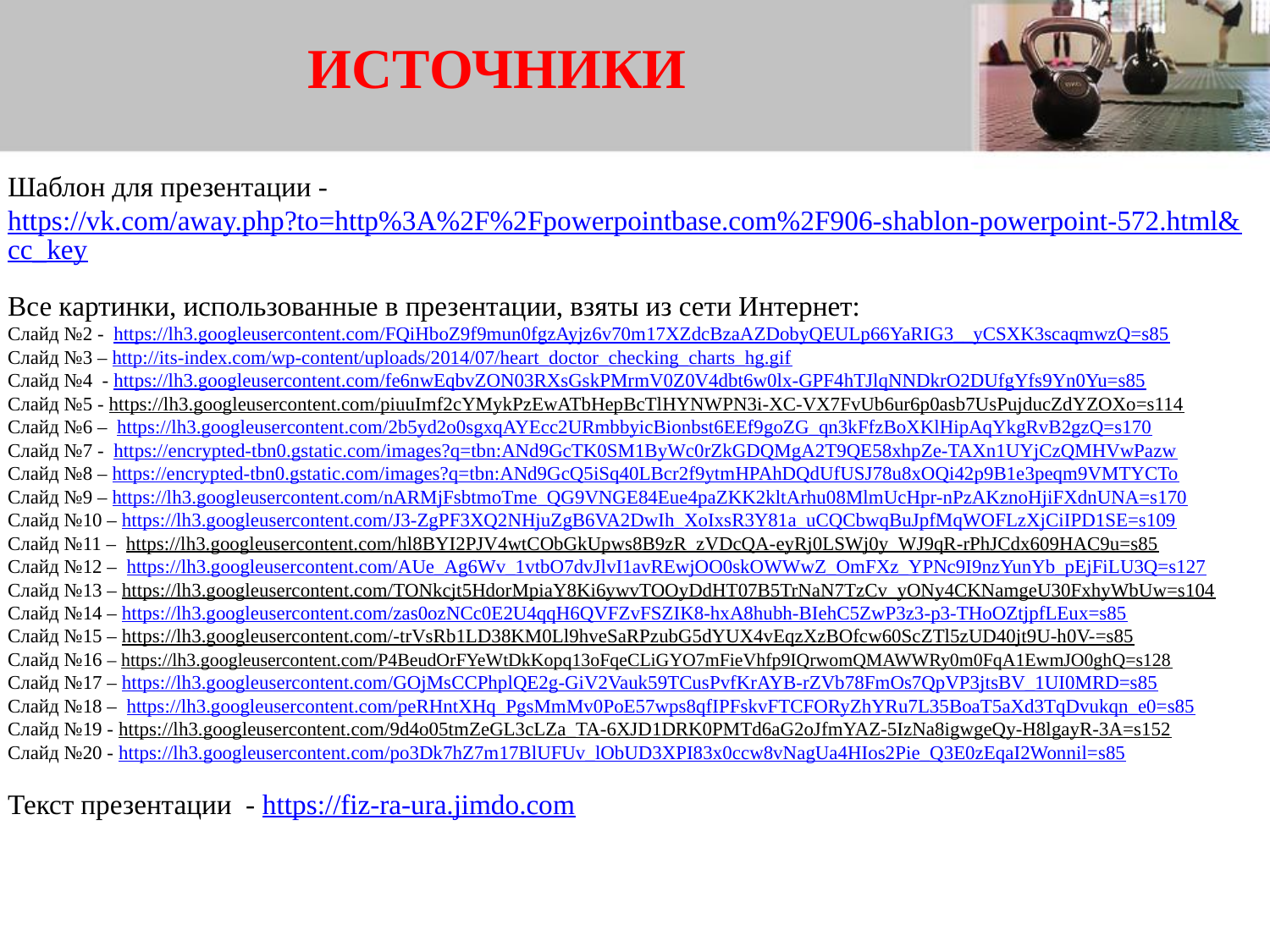

ИСТОЧНИКИ
Шаблон для презентации - https://vk.com/away.php?to=http%3A%2F%2Fpowerpointbase.com%2F906-shablon-powerpoint-572.html&cc_key

Все картинки, использованные в презентации, взяты из сети Интернет:
Слайд №2 -  https://lh3.googleusercontent.com/FQiHboZ9f9mun0fgzAyjz6v70m17XZdcBzaAZDobyQEULp66YaRIG3__yCSXK3scaqmwzQ=s85
Слайд №3 – http://its-index.com/wp-content/uploads/2014/07/heart_doctor_checking_charts_hg.gif
Слайд №4  - https://lh3.googleusercontent.com/fe6nwEqbvZON03RXsGskPMrmV0Z0V4dbt6w0lx-GPF4hTJlqNNDkrO2DUfgYfs9Yn0Yu=s85
Слайд №5 - https://lh3.googleusercontent.com/piuuImf2cYMykPzEwATbHepBcTlHYNWPN3i-XC-VX7FvUb6ur6p0asb7UsPujducZdYZOXo=s114
Слайд №6 –  https://lh3.googleusercontent.com/2b5yd2o0sgxqAYEcc2URmbbyicBionbst6EEf9goZG_qn3kFfzBoXKlHipAqYkgRvB2gzQ=s170
Слайд №7 -  https://encrypted-tbn0.gstatic.com/images?q=tbn:ANd9GcTK0SM1ByWc0rZkGDQMgA2T9QE58xhpZe-TAXn1UYjCzQMHVwPazw
Слайд №8 – https://encrypted-tbn0.gstatic.com/images?q=tbn:ANd9GcQ5iSq40LBcr2f9ytmHPAhDQdUfUSJ78u8xOQi42p9B1e3peqm9VMTYCTo
Слайд №9 – https://lh3.googleusercontent.com/nARMjFsbtmoTme_QG9VNGE84Eue4paZKK2kltArhu08MlmUcHpr-nPzAKznoHjiFXdnUNA=s170
Слайд №10 – https://lh3.googleusercontent.com/J3-ZgPF3XQ2NHjuZgB6VA2DwIh_XoIxsR3Y81a_uCQCbwqBuJpfMqWOFLzXjCiIPD1SE=s109
Слайд №11 –  https://lh3.googleusercontent.com/hl8BYI2PJV4wtCObGkUpws8B9zR_zVDcQA-eyRj0LSWj0y_WJ9qR-rPhJCdx609HAC9u=s85
Слайд №12 –  https://lh3.googleusercontent.com/AUe_Ag6Wv_1vtbO7dvJlvI1avREwjOO0skOWWwZ_OmFXz_YPNc9I9nzYunYb_pEjFiLU3Q=s127
Слайд №13 – https://lh3.googleusercontent.com/TONkcjt5HdorMpiaY8Ki6ywvTOOyDdHT07B5TrNaN7TzCv_yONy4CKNamgeU30FxhyWbUw=s104
Слайд №14 – https://lh3.googleusercontent.com/zas0ozNCc0E2U4qqH6QVFZvFSZIK8-hxA8hubh-BIehC5ZwP3z3-p3-THoOZtjpfLEux=s85
Слайд №15 – https://lh3.googleusercontent.com/-trVsRb1LD38KM0Ll9hveSaRPzubG5dYUX4vEqzXzBOfcw60ScZTl5zUD40jt9U-h0V-=s85
Слайд №16 – https://lh3.googleusercontent.com/P4BeudOrFYeWtDkKopq13oFqeCLiGYO7mFieVhfp9IQrwomQMAWWRy0m0FqA1EwmJO0ghQ=s128
Слайд №17 – https://lh3.googleusercontent.com/GOjMsCCPhplQE2g-GiV2Vauk59TCusPvfKrAYB-rZVb78FmOs7QpVP3jtsBV_1UI0MRD=s85
Слайд №18 –  https://lh3.googleusercontent.com/peRHntXHq_PgsMmMv0PoE57wps8qfIPFskvFTCFORyZhYRu7L35BoaT5aXd3TqDvukqn_e0=s85
Слайд №19 - https://lh3.googleusercontent.com/9d4o05tmZeGL3cLZa_TA-6XJD1DRK0PMTd6aG2oJfmYAZ-5IzNa8igwgeQy-H8lgayR-3A=s152
Слайд №20 - https://lh3.googleusercontent.com/po3Dk7hZ7m17BlUFUv_lObUD3XPI83x0ccw8vNagUa4HIos2Pie_Q3E0zEqaI2Wonnil=s85

Текст презентации  - https://fiz-ra-ura.jimdo.com